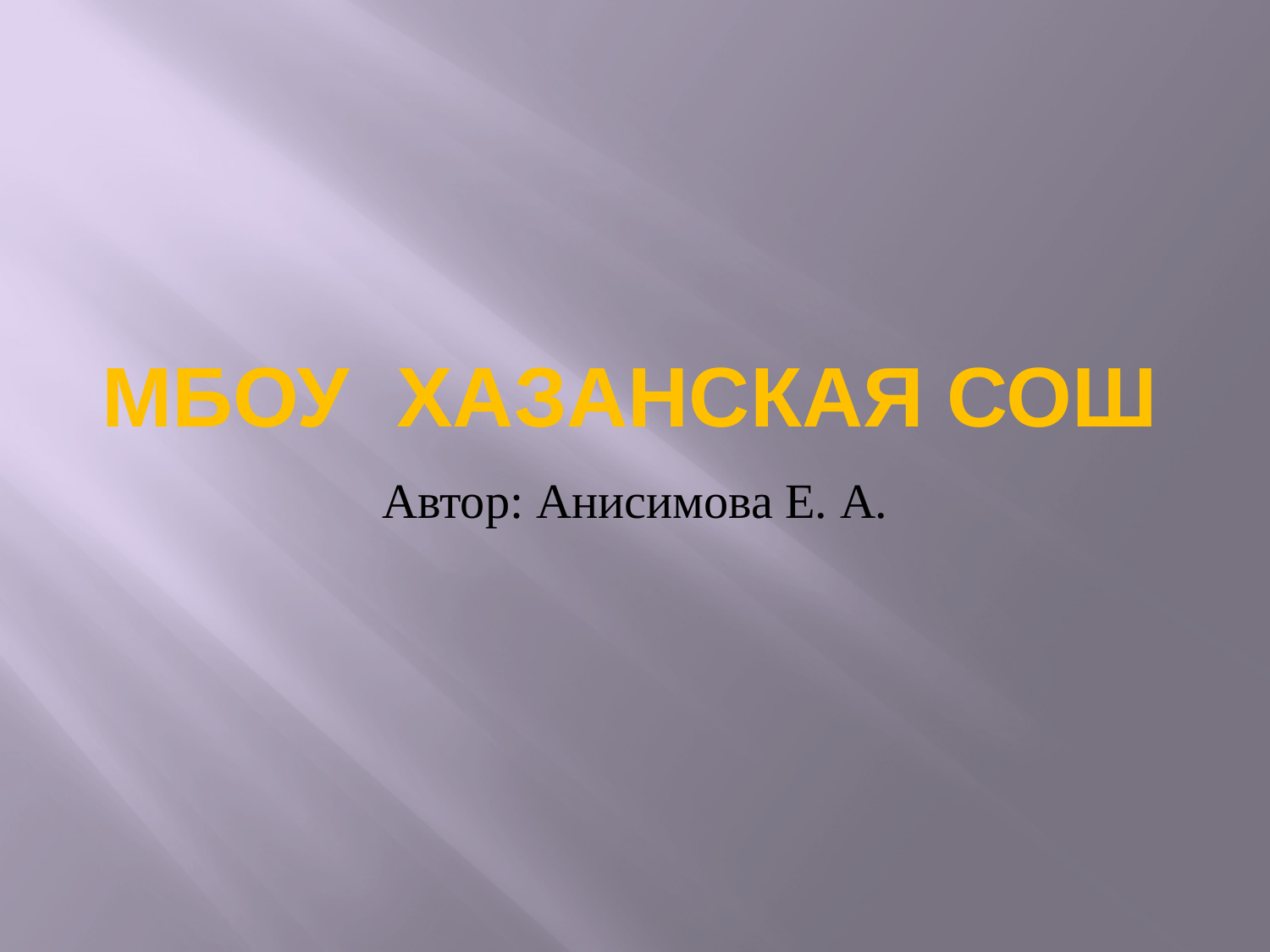

# МБОУ  Хазанская СОШ
Автор: Анисимова Е. А.